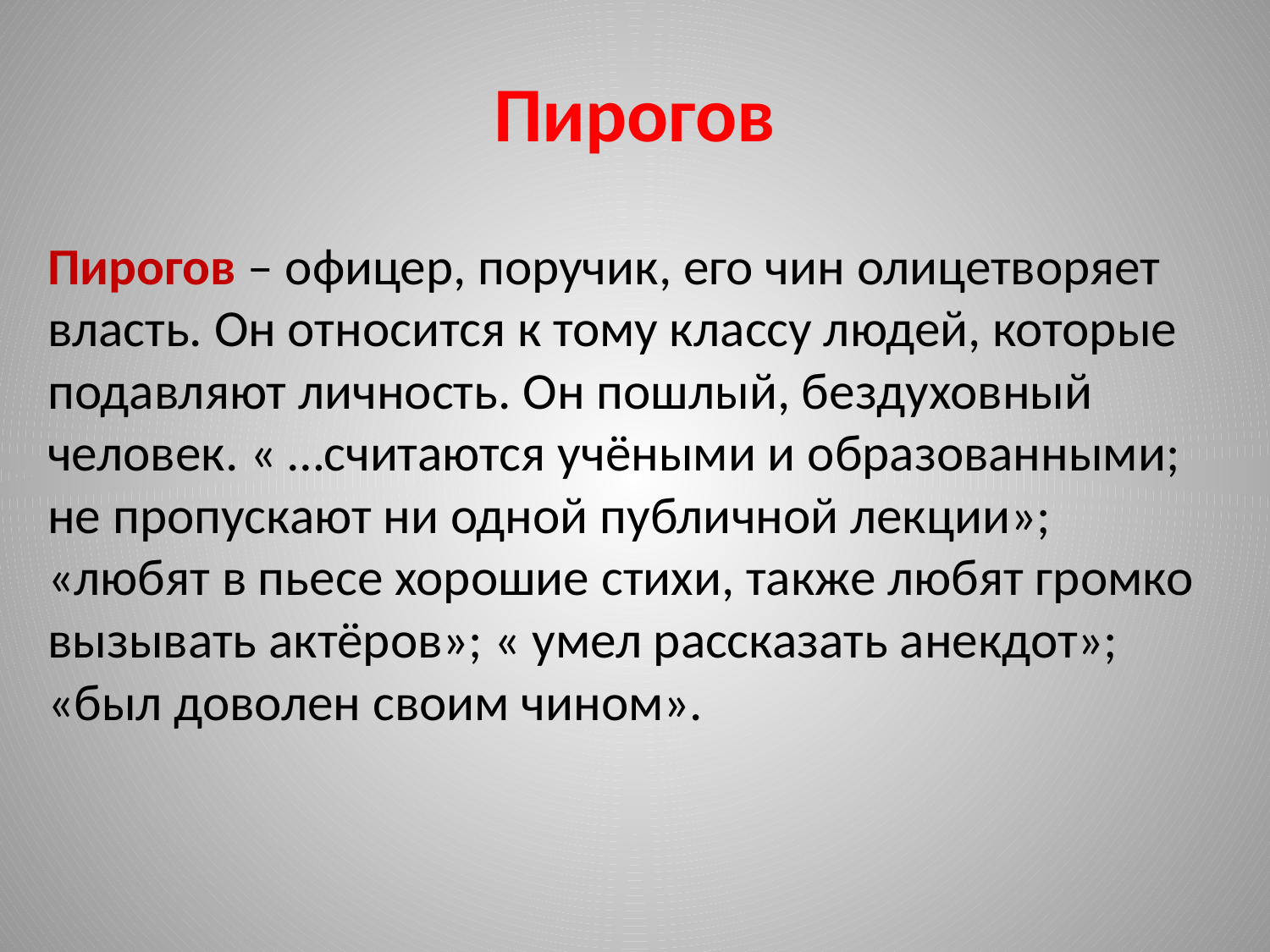

# Пирогов
Пирогов – офицер, поручик, его чин олицетворяет власть. Он относится к тому классу людей, которые подавляют личность. Он пошлый, бездуховный человек. « …считаются учёными и образованными; не пропускают ни одной публичной лекции»; «любят в пьесе хорошие стихи, также любят громко вызывать актёров»; « умел рассказать анекдот»; «был доволен своим чином».